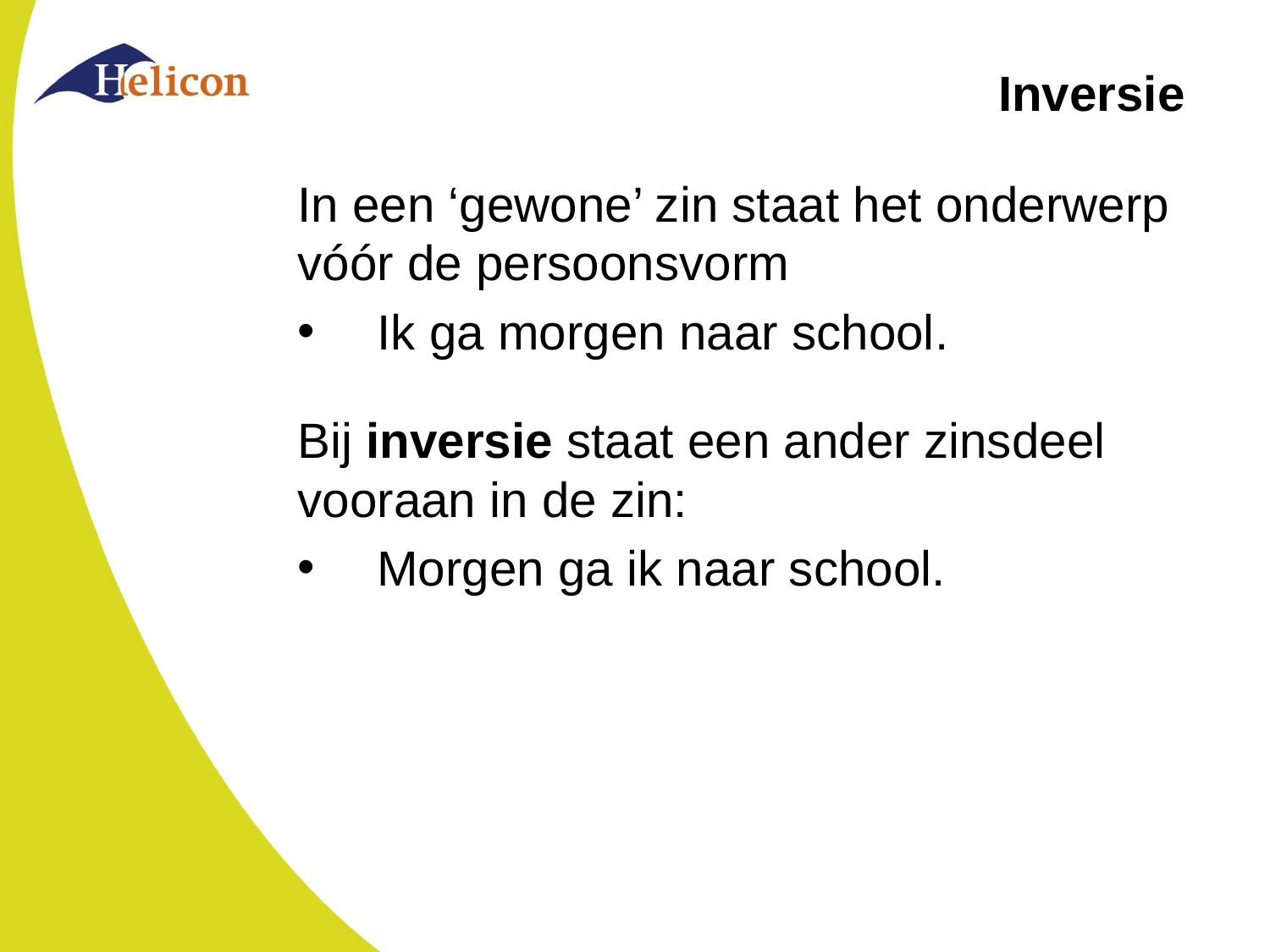

# Inversie
In een ‘gewone’ zin staat het onderwerp vóór de persoonsvorm
Ik ga morgen naar school.

Bij inversie staat een ander zinsdeel vooraan in de zin:
Morgen ga ik naar school.